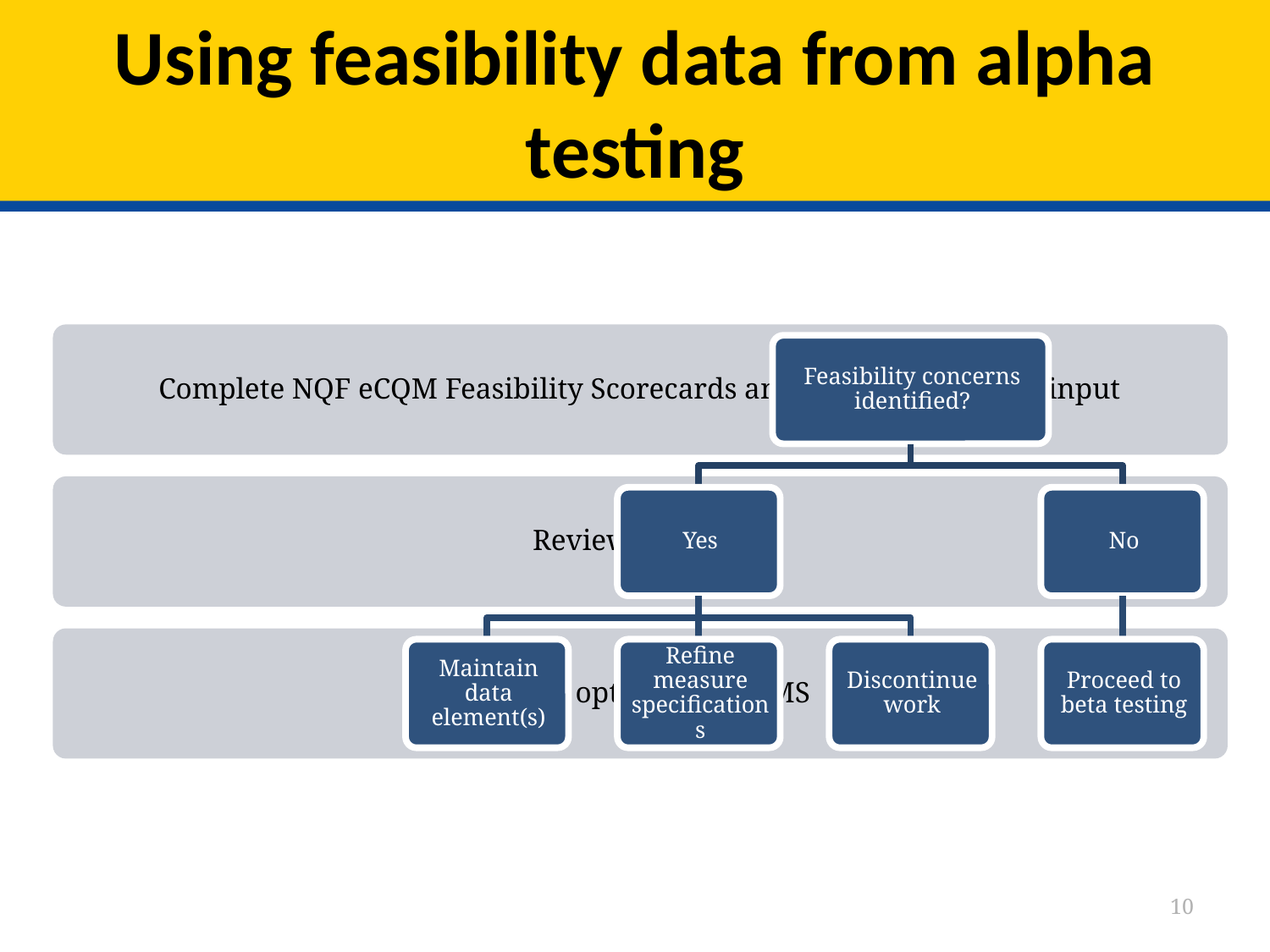

# Using feasibility data from alpha testing
Review options with CMS
Review findings
Complete NQF eCQM Feasibility Scorecards and other stakeholder input
Feasibility concerns identified?
Yes
Maintain data element(s)
Refine measure specifications
Discontinue work
No
Proceed to beta testing
10